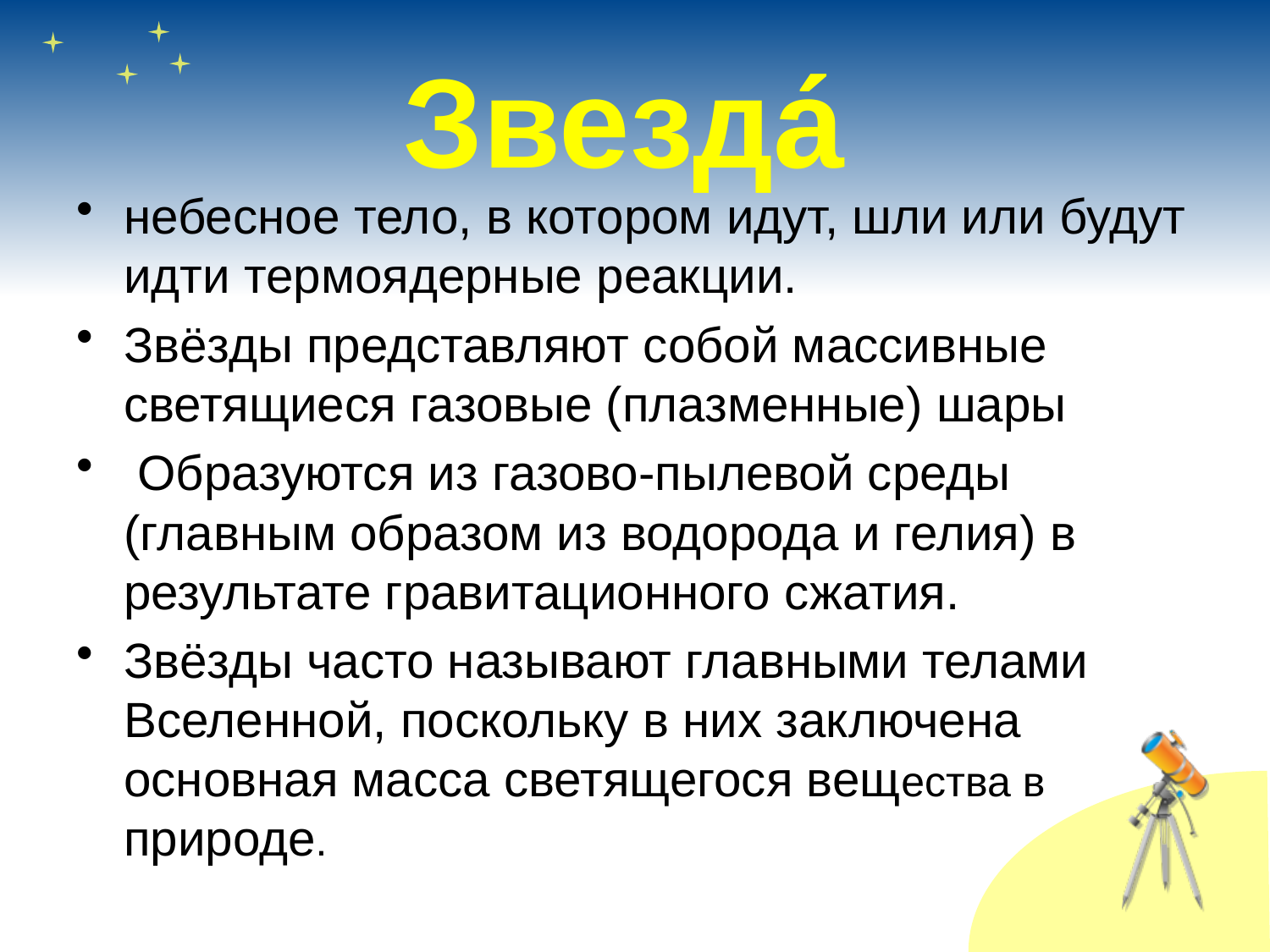

# Звезда́
небесное тело, в котором идут, шли или будут идти термоядерные реакции.
Звёзды представляют собой массивные светящиеся газовые (плазменные) шары
 Образуются из газово-пылевой среды (главным образом из водорода и гелия) в результате гравитационного сжатия.
Звёзды часто называют главными телами Вселенной, поскольку в них заключена основная масса светящегося вещества в природе.